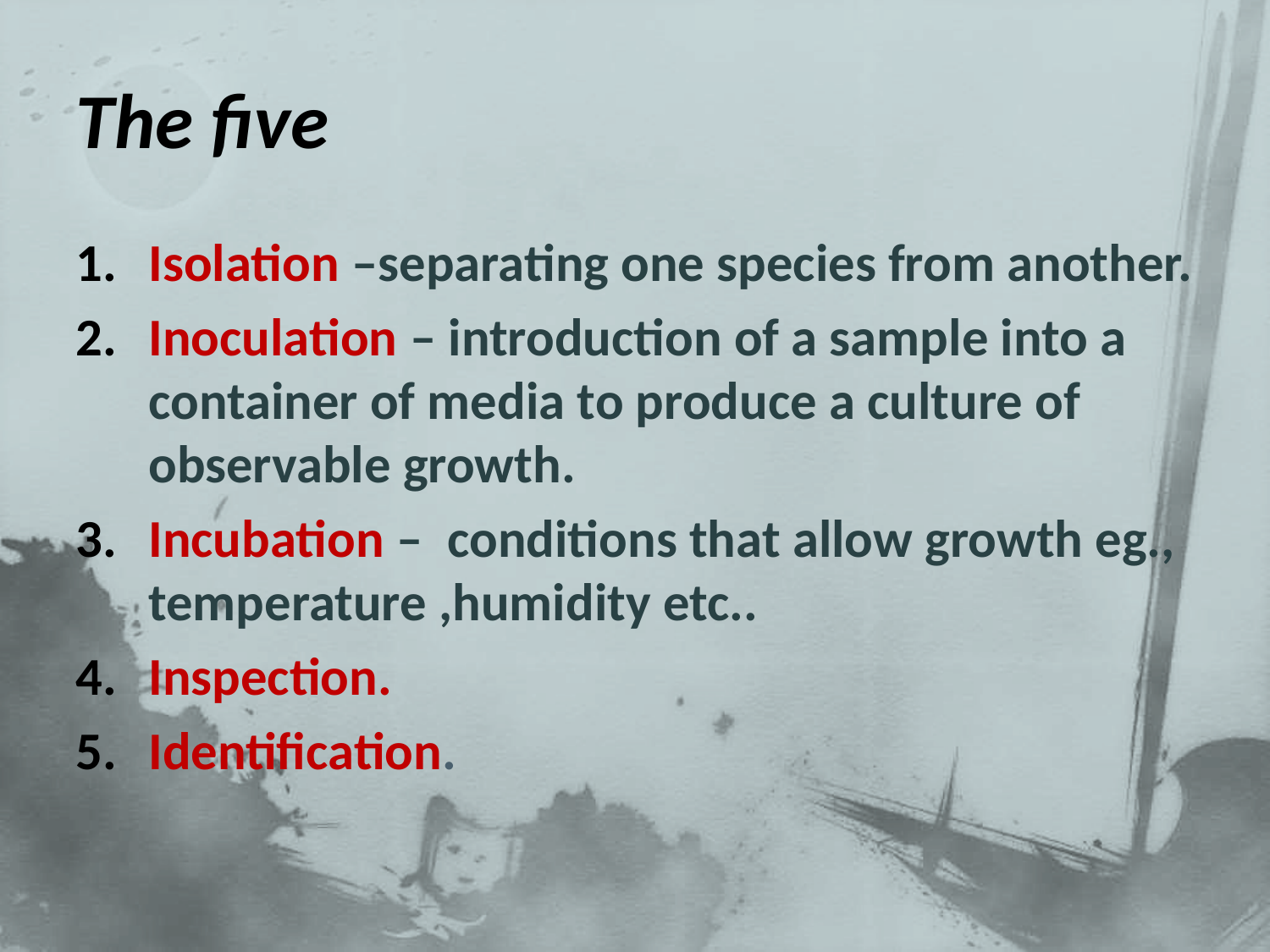

# The five
Isolation –separating one species from another.
Inoculation – introduction of a sample into a container of media to produce a culture of observable growth.
Incubation –  conditions that allow growth eg., temperature ,humidity etc..
Inspection.
Identification.